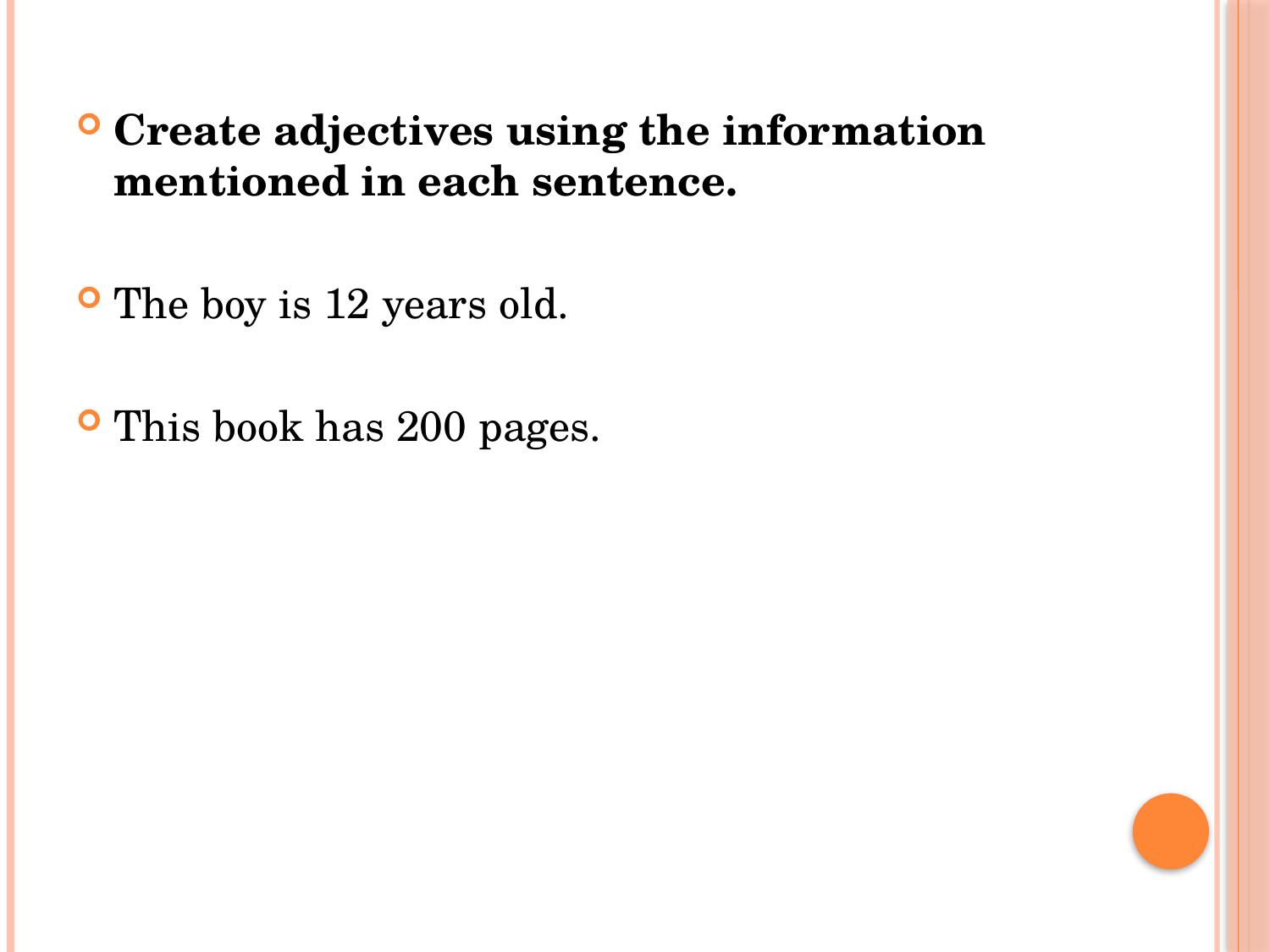

Create adjectives using the information mentioned in each sentence.

The boy is 12 years old.

This book has 200 pages.